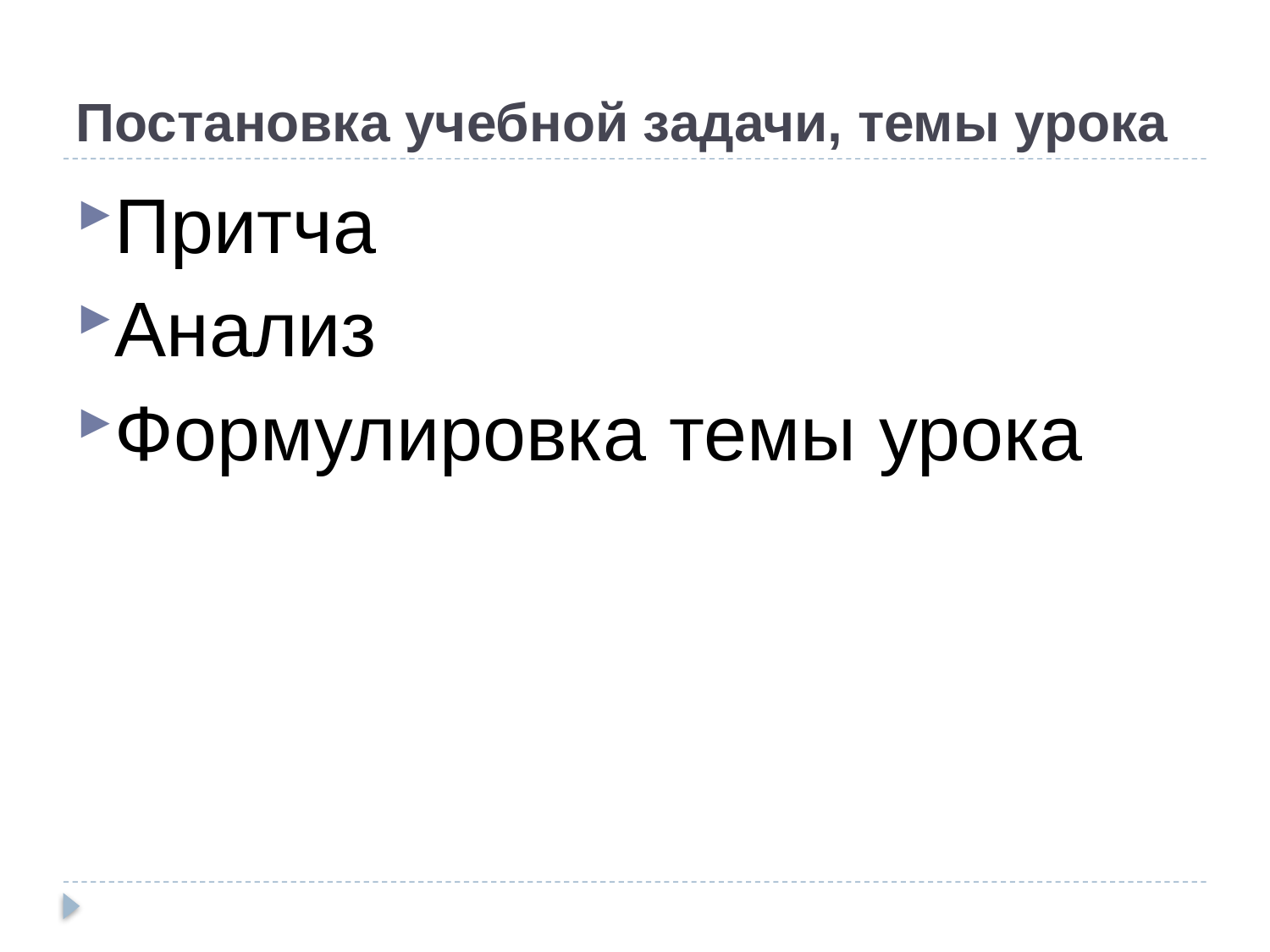

# Постановка учебной задачи, темы урока
Притча
Анализ
Формулировка темы урока